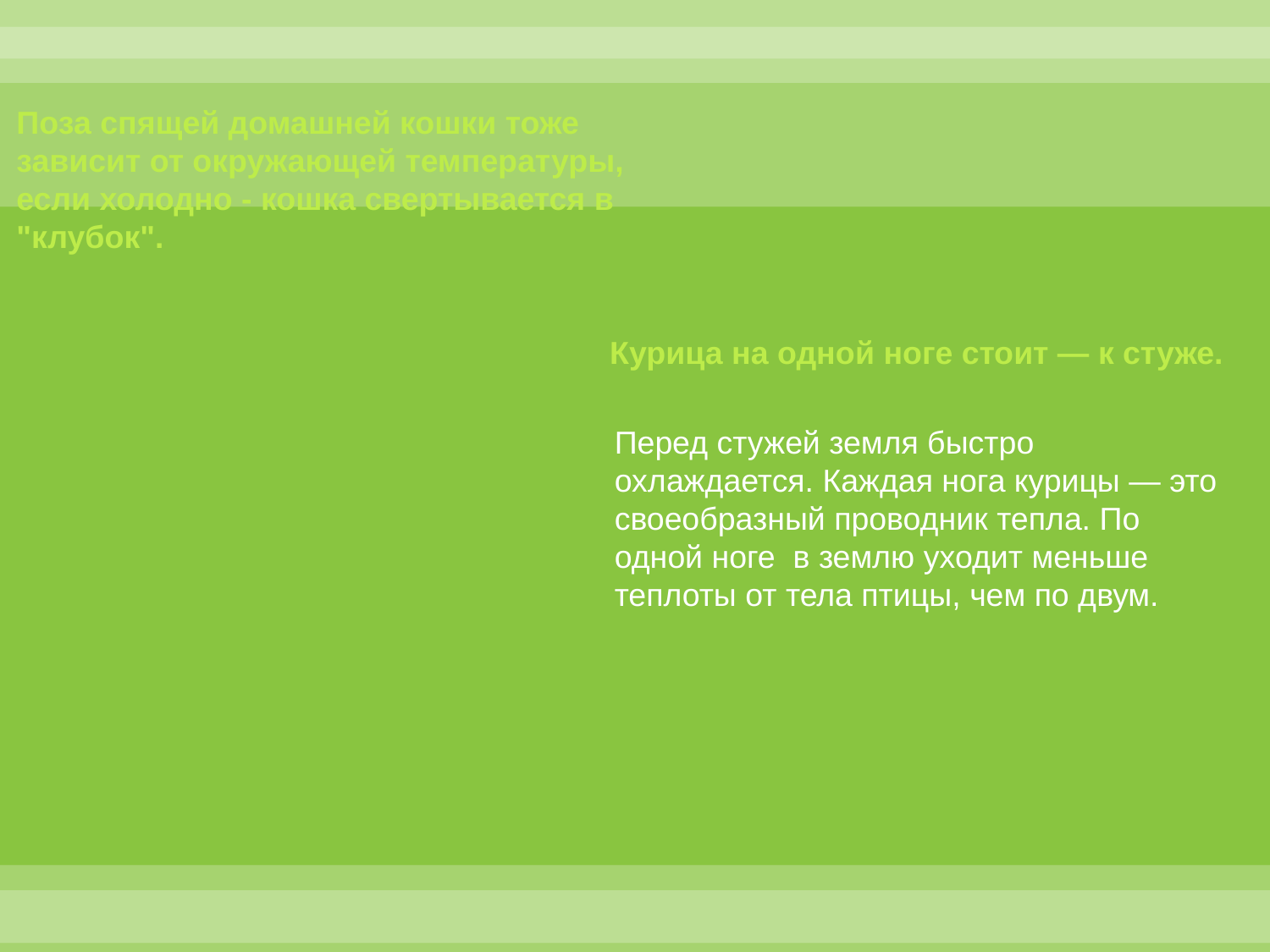

Поза спящей домашней кошки тоже зависит от окружающей температуры, если холодно - кошка свертывается в "клубок".
Курица на одной ноге стоит — к стуже.
Перед стужей земля быстро охлаждается. Каждая нога курицы — это своеобразный проводник тепла. По одной ноге  в землю уходит меньше теплоты от тела птицы, чем по двум.